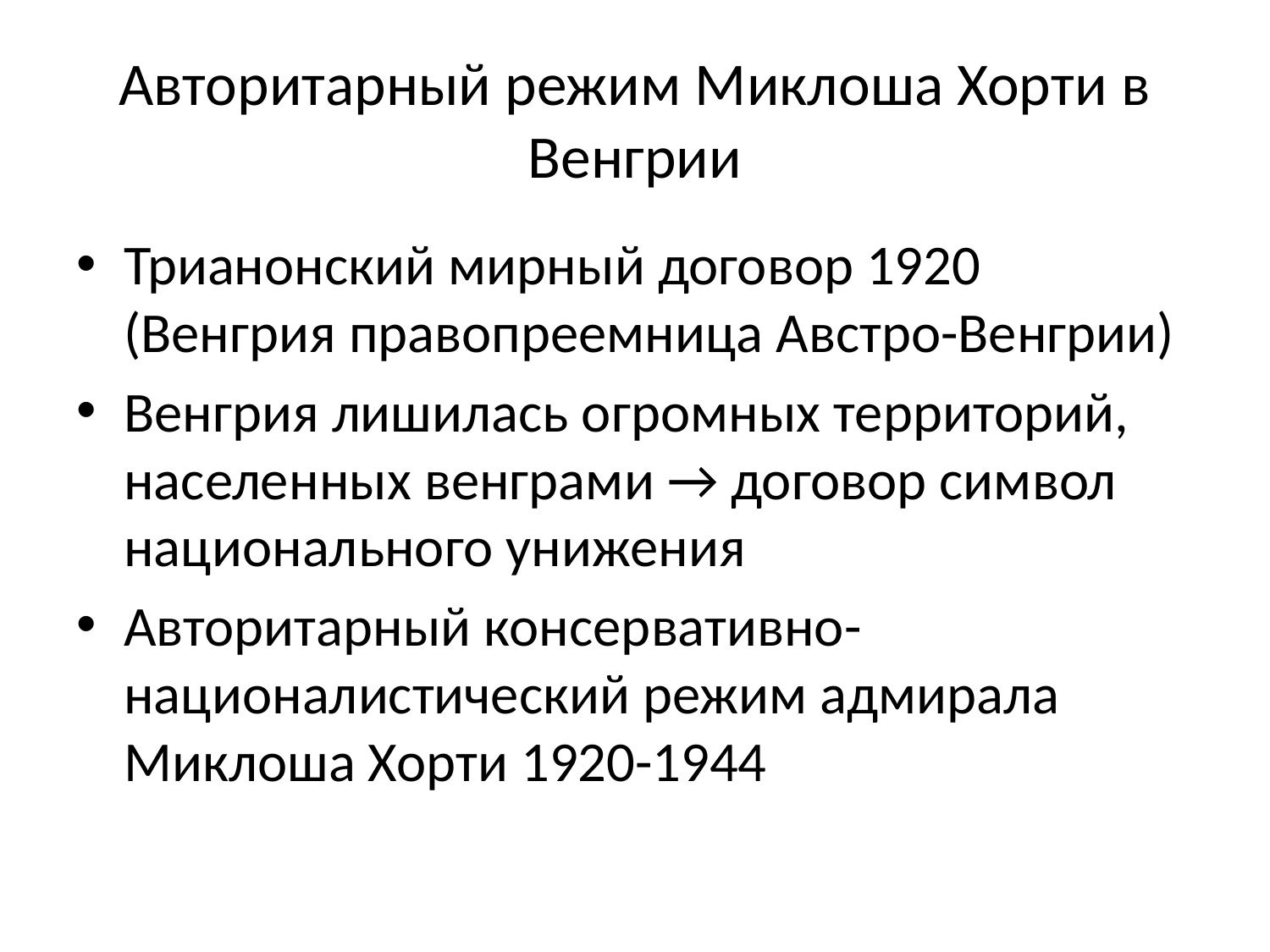

# Авторитарный режим Миклоша Хорти в Венгрии
Трианонский мирный договор 1920 (Венгрия правопреемница Австро-Венгрии)
Венгрия лишилась огромных территорий, населенных венграми → договор символ национального унижения
Авторитарный консервативно-националистический режим адмирала Миклоша Хорти 1920-1944